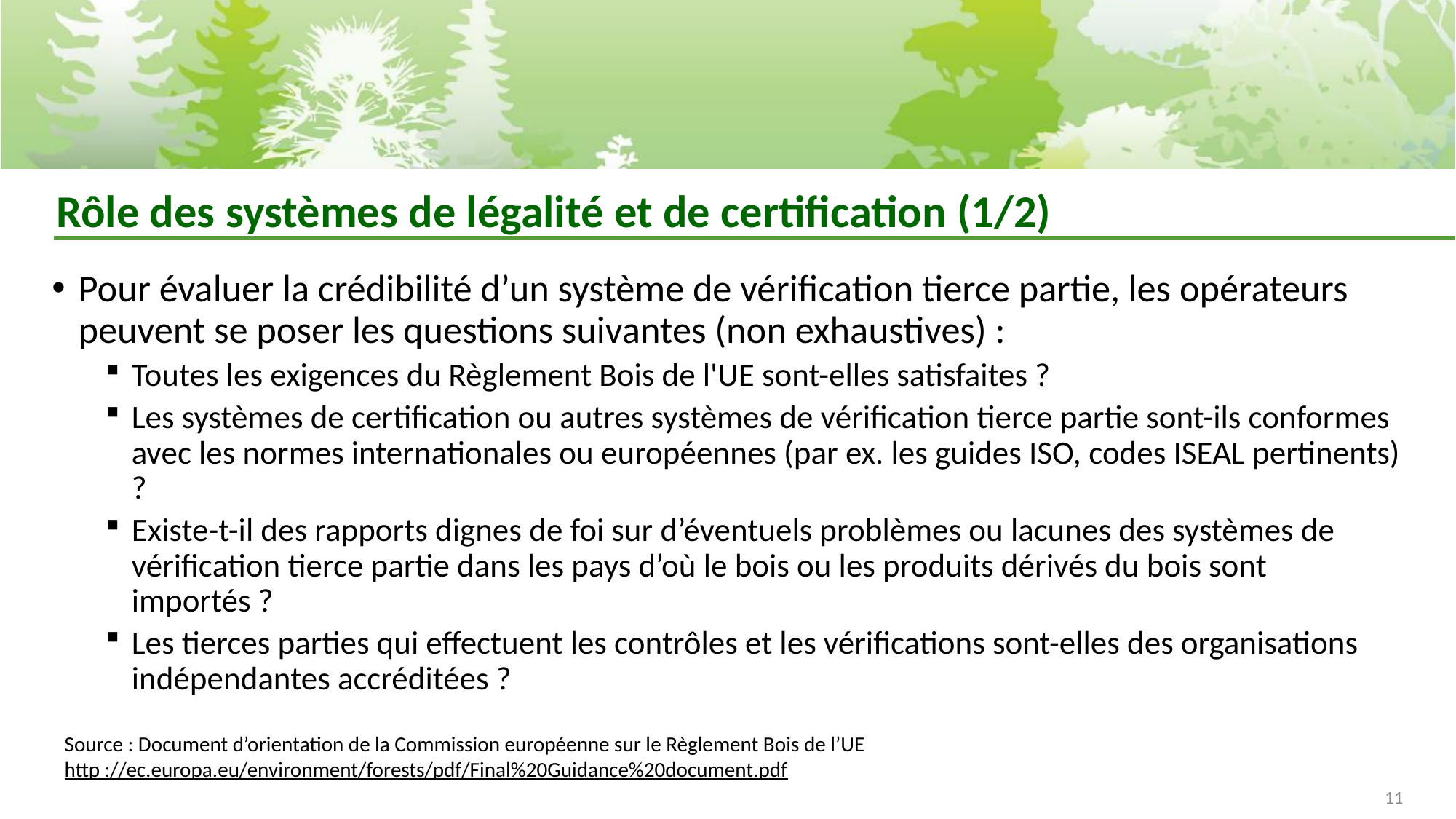

# Rôle des systèmes de légalité et de certification (1/2)
Pour évaluer la crédibilité d’un système de vérification tierce partie, les opérateurs peuvent se poser les questions suivantes (non exhaustives) :
Toutes les exigences du Règlement Bois de l'UE sont-elles satisfaites ?
Les systèmes de certification ou autres systèmes de vérification tierce partie sont-ils conformes avec les normes internationales ou européennes (par ex. les guides ISO, codes ISEAL pertinents) ?
Existe-t-il des rapports dignes de foi sur d’éventuels problèmes ou lacunes des systèmes de vérification tierce partie dans les pays d’où le bois ou les produits dérivés du bois sont importés ?
Les tierces parties qui effectuent les contrôles et les vérifications sont-elles des organisations indépendantes accréditées ?
Source : Document d’orientation de la Commission européenne sur le Règlement Bois de l’UE
http ://ec.europa.eu/environment/forests/pdf/Final%20Guidance%20document.pdf
11